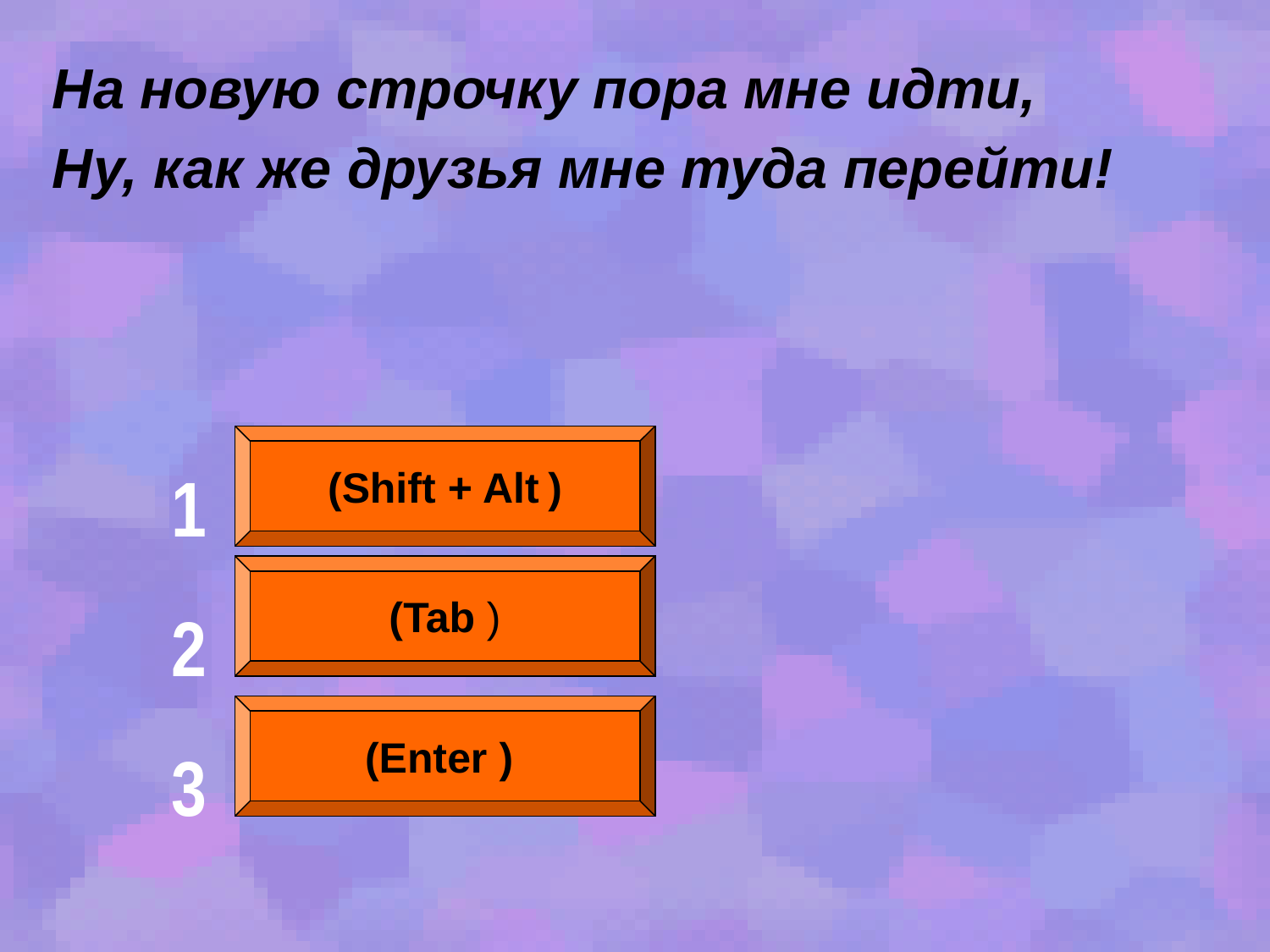

На новую строчку пора мне идти,
Ну, как же друзья мне туда перейти!

1
2
3
(Shift + Alt )
(Tab )
(Enter )